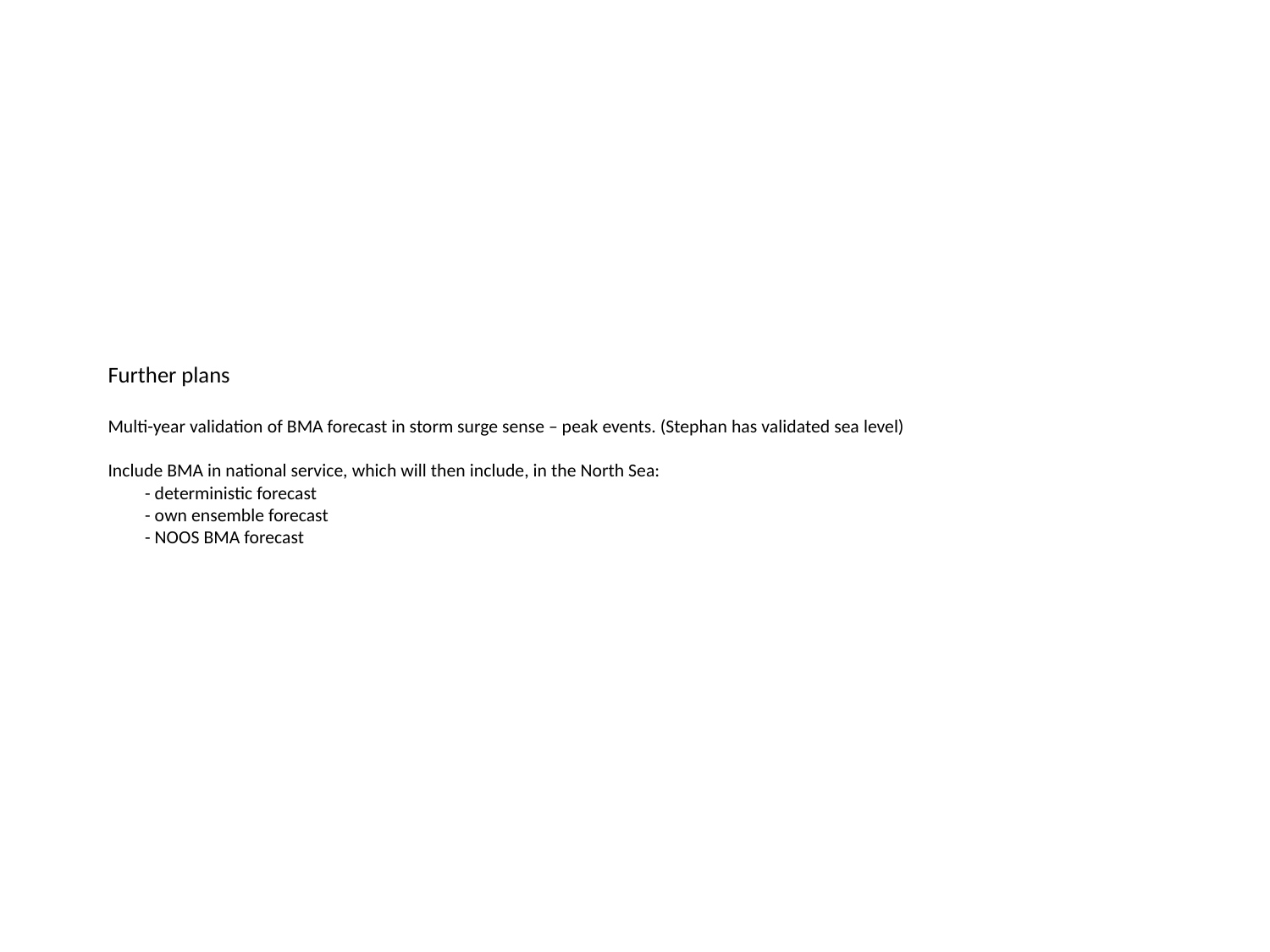

# Further plans Multi-year validation of BMA forecast in storm surge sense – peak events. (Stephan has validated sea level) Include BMA in national service, which will then include, in the North Sea: - deterministic forecast - own ensemble forecast - NOOS BMA forecast